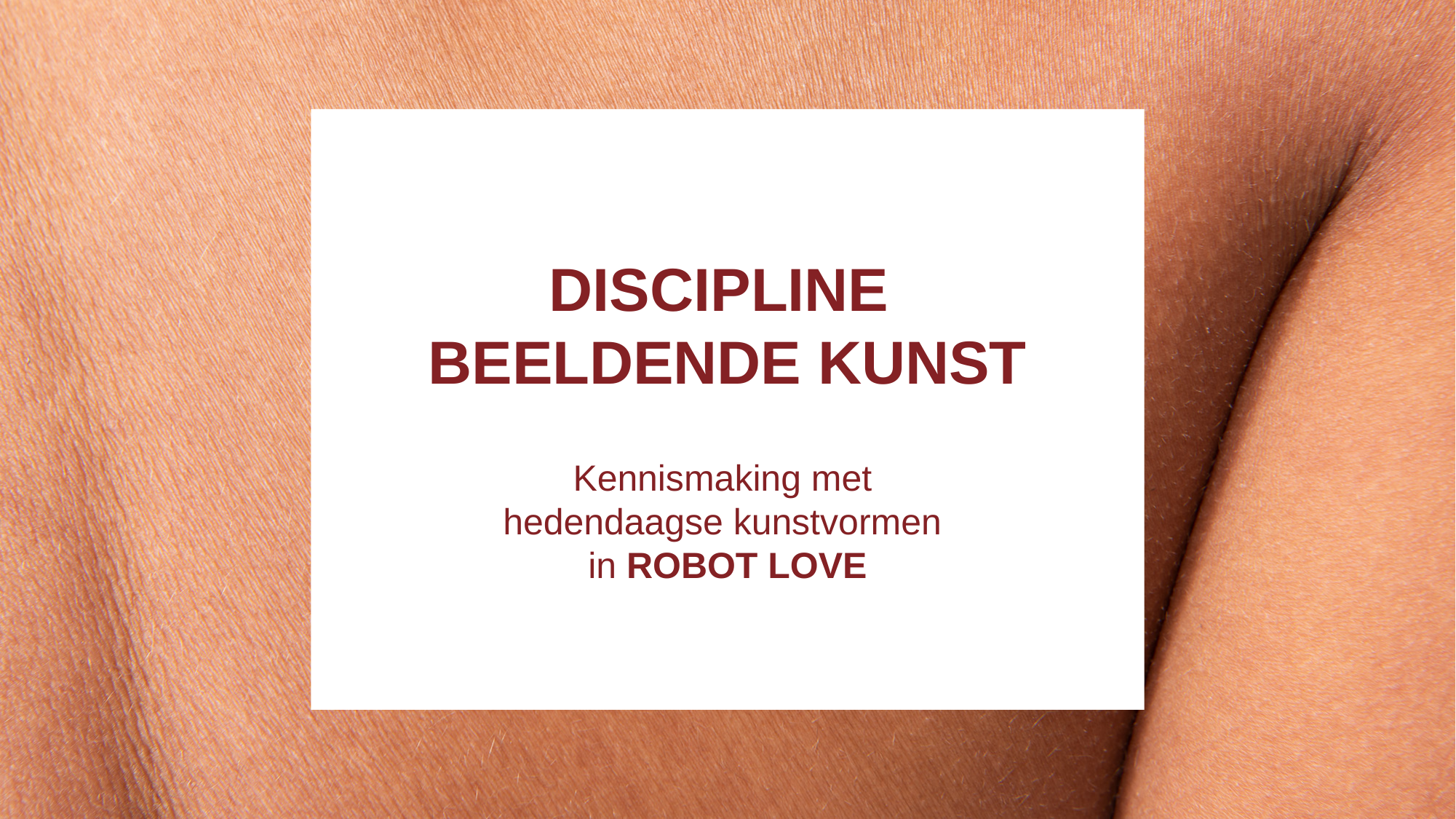

DISCIPLINE
BEELDENDE KUNST

Kennismaking met
hedendaagse kunstvormen
in ROBOT LOVE